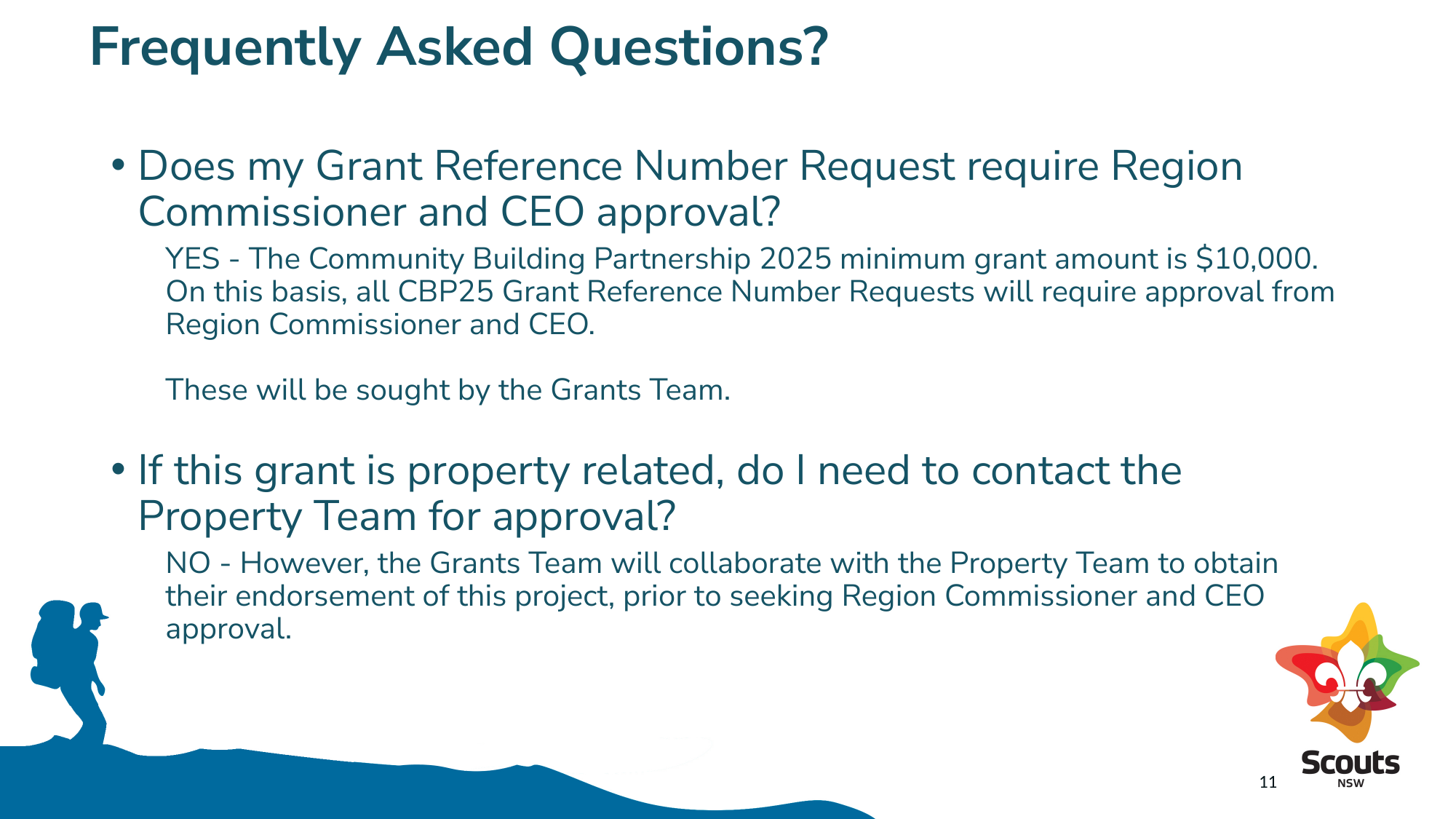

# Frequently Asked Questions?
Does my Grant Reference Number Request require Region Commissioner and CEO approval?
YES - The Community Building Partnership 2025 minimum grant amount is $10,000. On this basis, all CBP25 Grant Reference Number Requests will require approval from Region Commissioner and CEO.
These will be sought by the Grants Team.
If this grant is property related, do I need to contact the Property Team for approval?
NO - However, the Grants Team will collaborate with the Property Team to obtain their endorsement of this project, prior to seeking Region Commissioner and CEO approval.

11